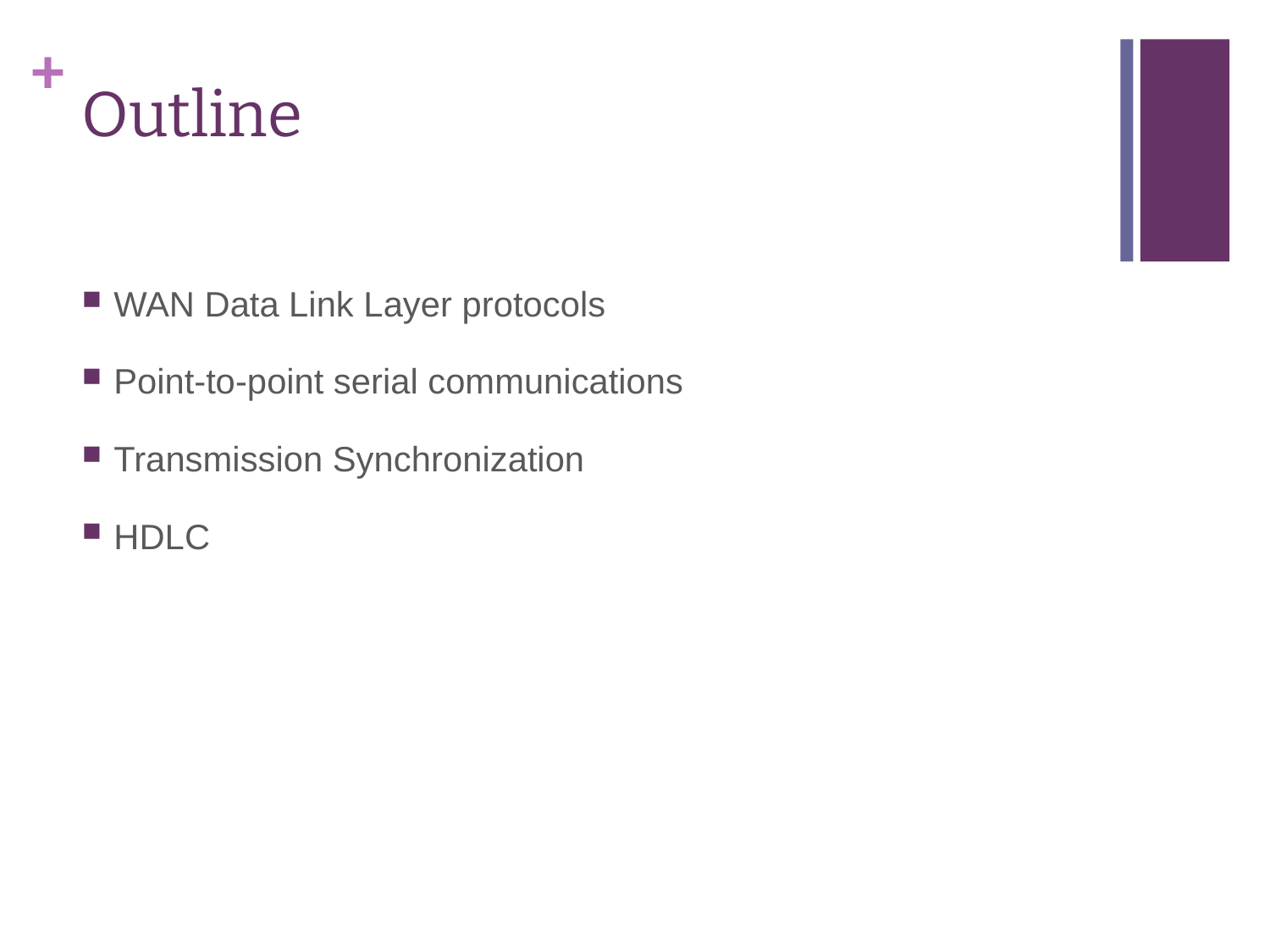

# Outline
WAN Data Link Layer protocols
Point-to-point serial communications
Transmission Synchronization
HDLC